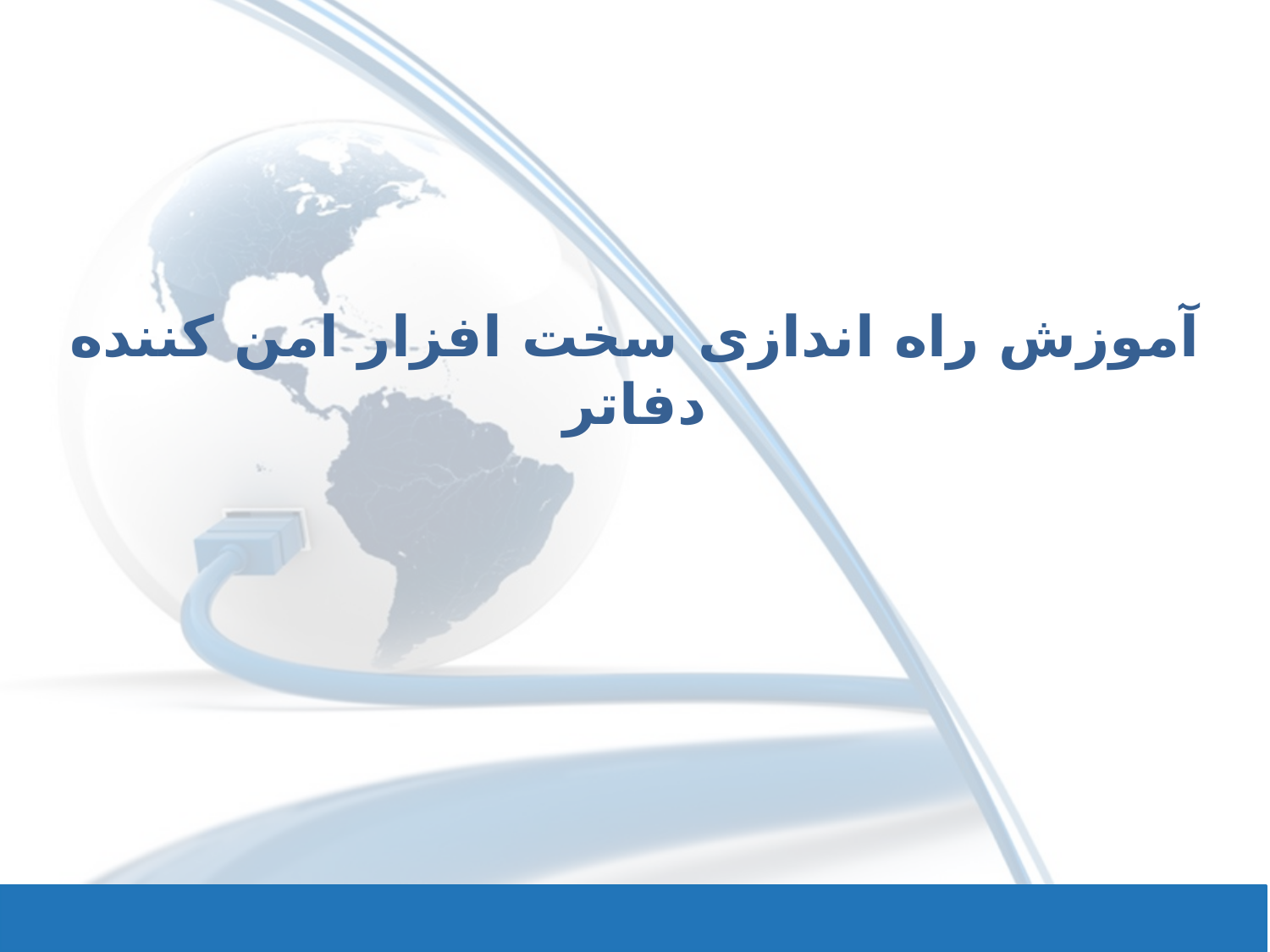

# آموزش راه اندازی سخت افزار امن کننده دفاتر